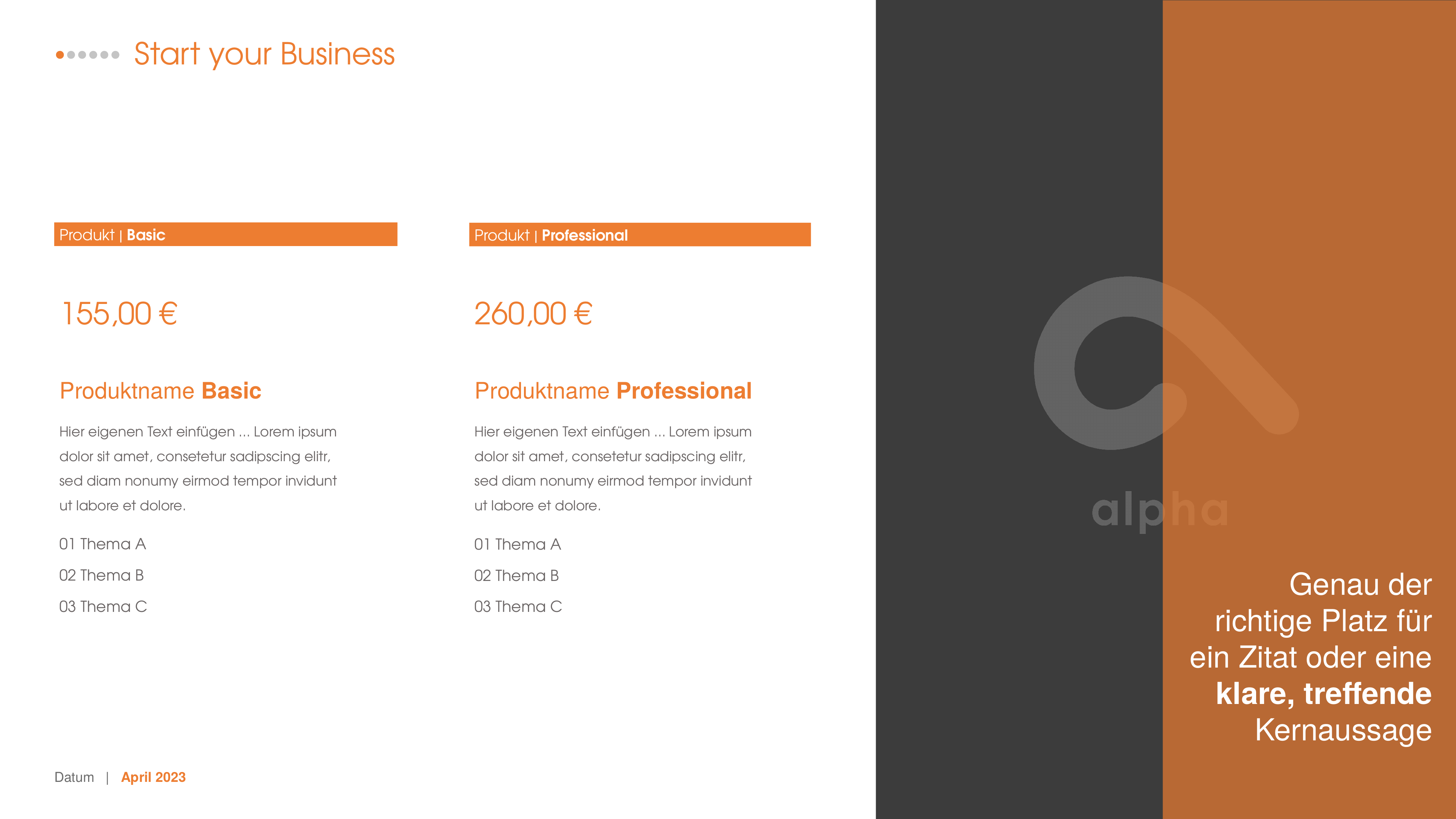

Produkt | Basic
Produkt | Professional
155,00 €
260,00 €
Produktname Basic
Produktname Professional
Hier eigenen Text einfügen … Lorem ipsum dolor sit amet, consetetur sadipscing elitr, sed diam nonumy eirmod tempor invidunt ut labore et dolore.
Hier eigenen Text einfügen … Lorem ipsum dolor sit amet, consetetur sadipscing elitr, sed diam nonumy eirmod tempor invidunt ut labore et dolore.
01 Thema A
01 Thema A
Genau der richtige Platz für ein Zitat oder eine klare, treffende Kernaussage
02 Thema B
02 Thema B
03 Thema C
03 Thema C